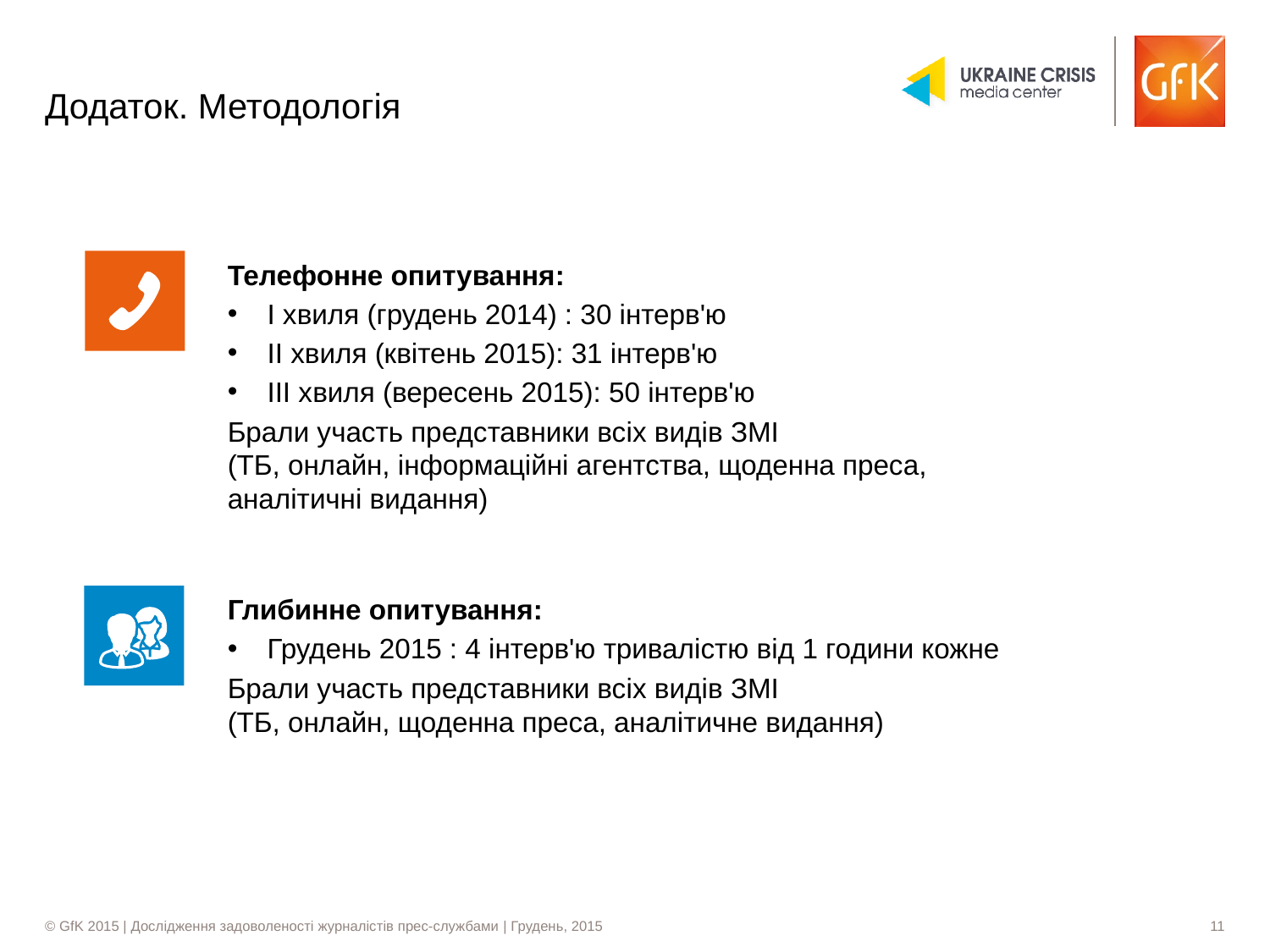

# Додаток. Методологія

Телефонне опитування:
І хвиля (грудень 2014) : 30 інтерв'ю
ІІ хвиля (квітень 2015): 31 інтерв'ю
ІІІ хвиля (вересень 2015): 50 інтерв'ю
Брали участь представники всіх видів ЗМІ
(ТБ, онлайн, інформаційні агентства, щоденна преса, аналітичні видання)

Глибинне опитування:
Грудень 2015 : 4 інтерв'ю тривалістю від 1 години кожне
Брали участь представники всіх видів ЗМІ
(ТБ, онлайн, щоденна преса, аналітичне видання)